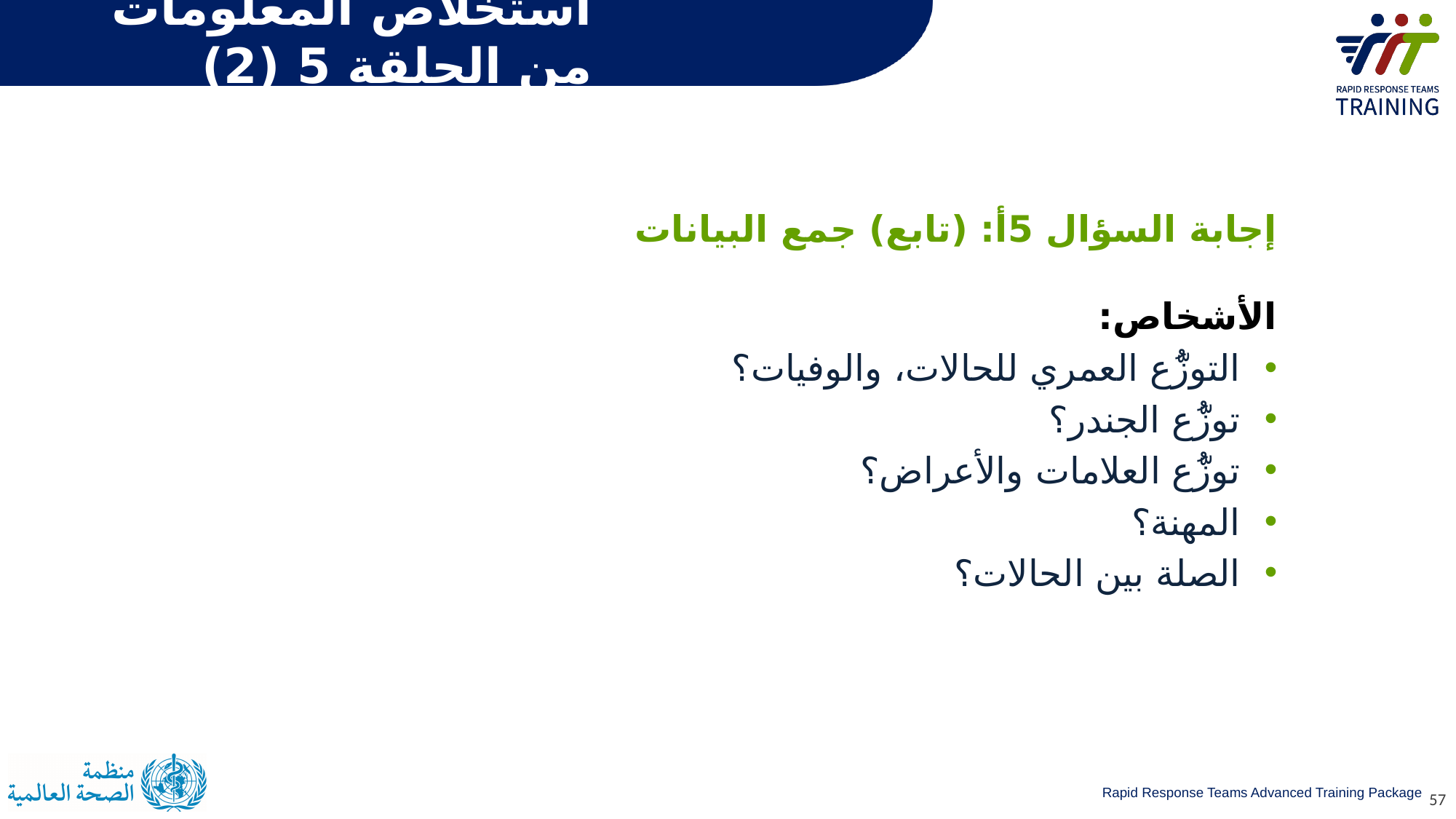

# استخلاص المعلومات من الحلقة 5 (2)
إجابة السؤال 5أ: (تابع) جمع البيانات

الأشخاص:
التوزُّع العمري للحالات، والوفيات؟
توزُّع الجندر؟
توزُّع العلامات والأعراض؟
المهنة؟
الصلة بين الحالات؟